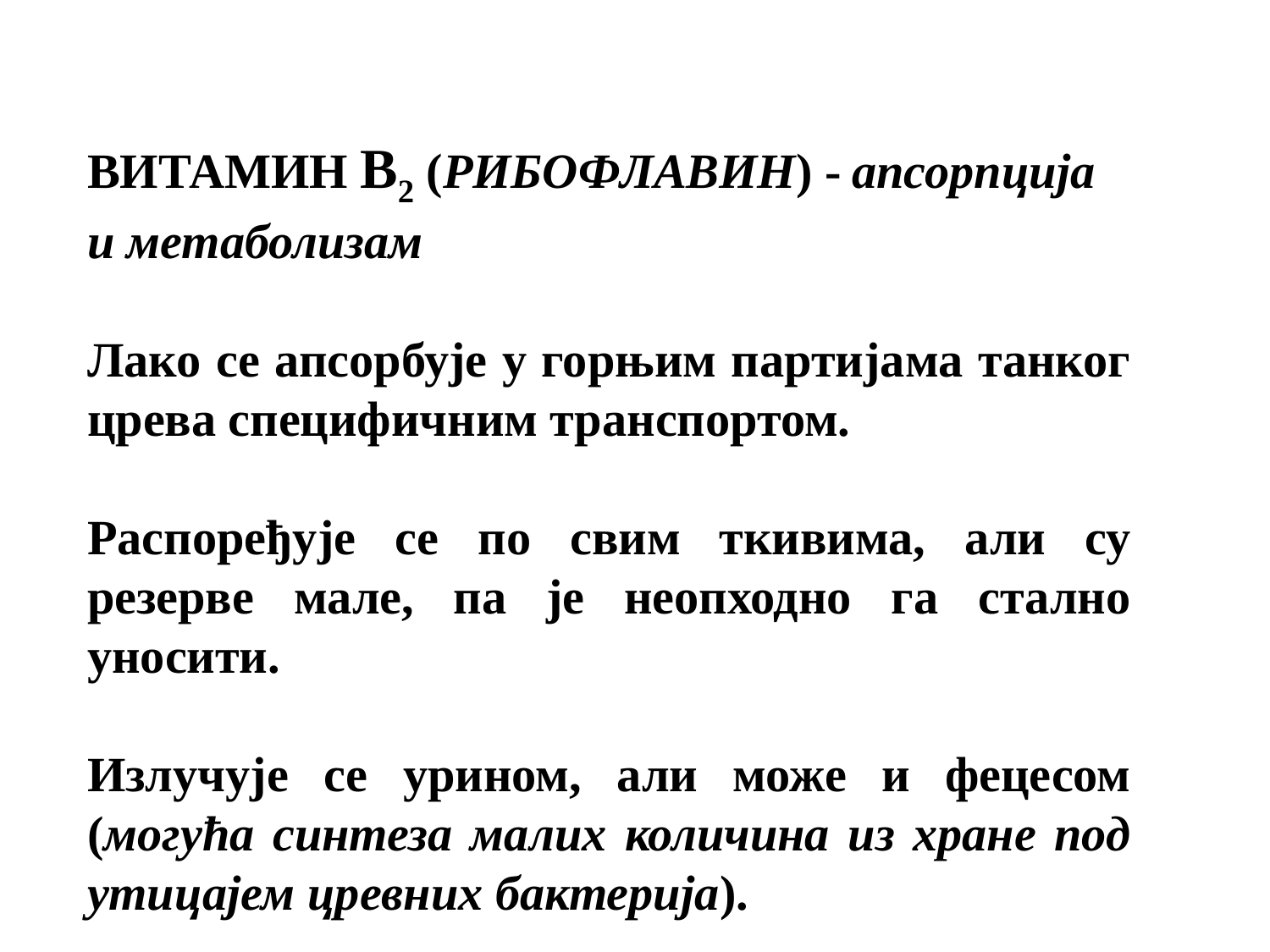

ВИТАМИН B2 (РИБОФЛАВИН) - апсорпција и метаболизам

Лако се апсорбује у горњим партијама танког црева специфичним транспортом.

Распоређује се по свим ткивима, али су резерве мале, па је неопходно га стално уносити.

Излучује се урином, али може и фецесом (могућа синтеза малих количина из хране под утицајем цревних бактерија).